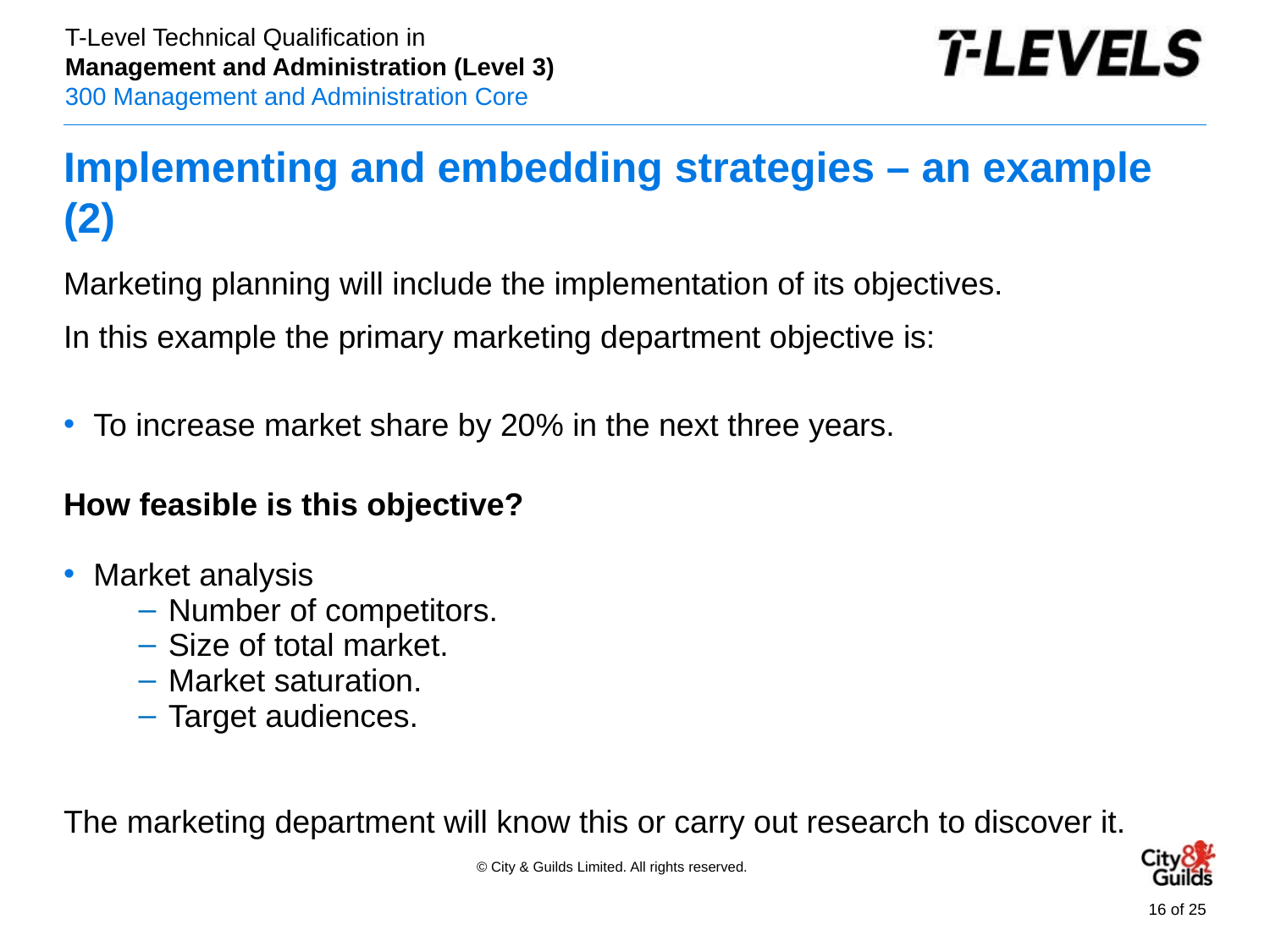

# Implementing and embedding strategies – an example (2)
Marketing planning will include the implementation of its objectives.
In this example the primary marketing department objective is:

To increase market share by 20% in the next three years.

How feasible is this objective?

Market analysis
Number of competitors.
Size of total market.
Market saturation.
Target audiences.

The marketing department will know this or carry out research to discover it.